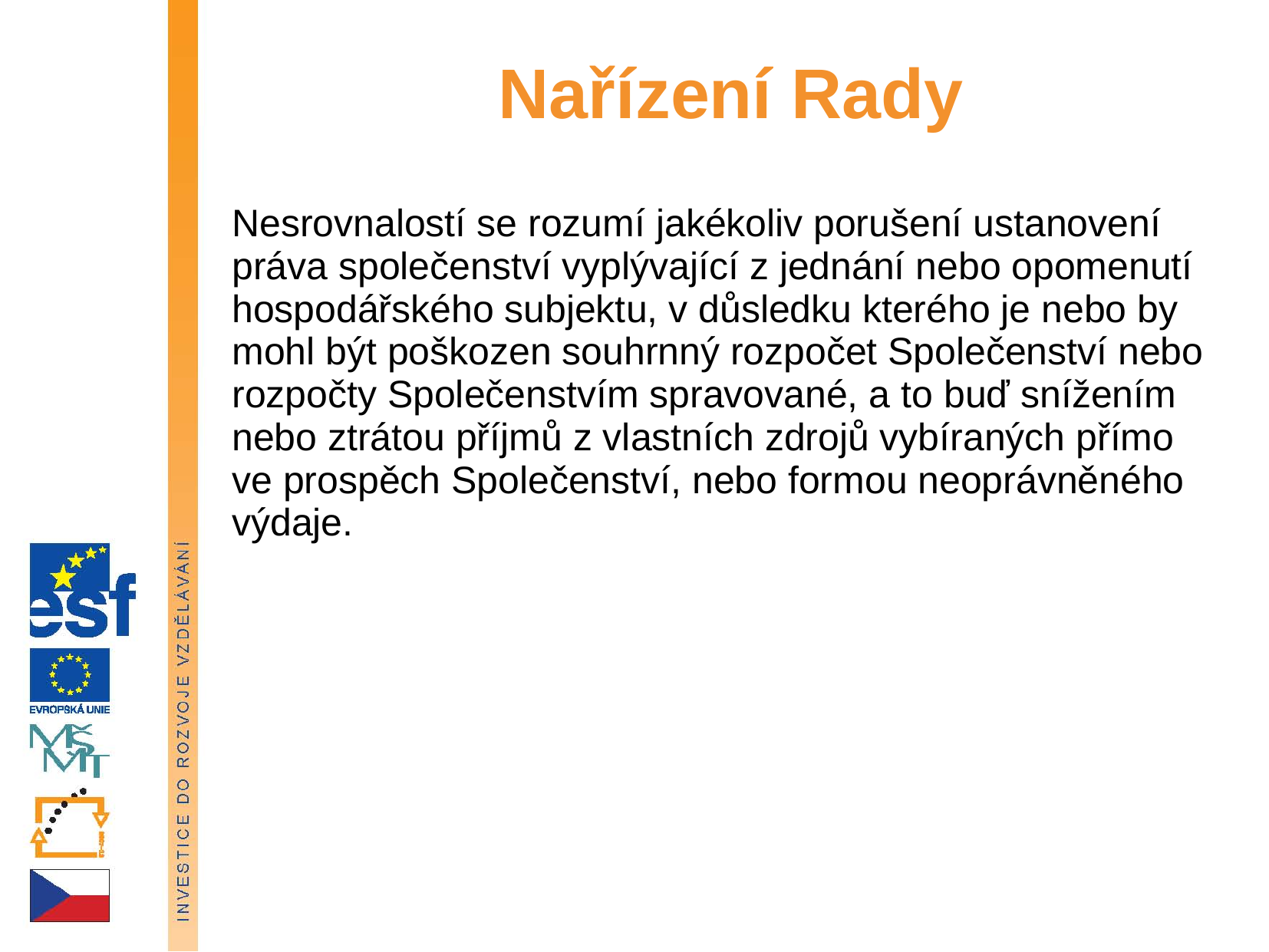

# Nařízení Rady
Nesrovnalostí se rozumí jakékoliv porušení ustanovení práva společenství vyplývající z jednání nebo opomenutí hospodářského subjektu, v důsledku kterého je nebo by mohl být poškozen souhrnný rozpočet Společenství nebo rozpočty Společenstvím spravované, a to buď snížením nebo ztrátou příjmů z vlastních zdrojů vybíraných přímo ve prospěch Společenství, nebo formou neoprávněného výdaje.